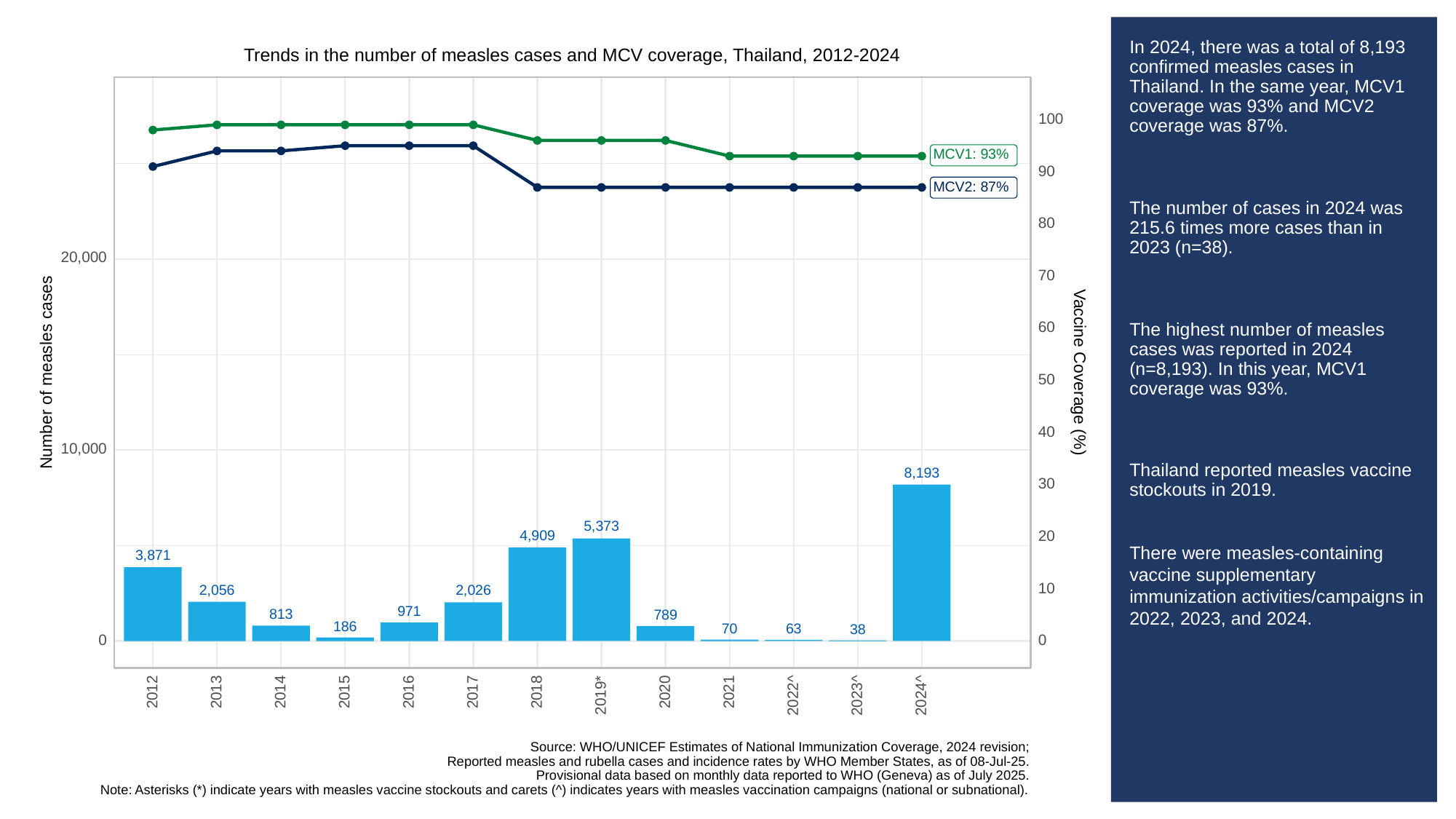

# In 2024, there was a total of 8,193 confirmed measles cases in Thailand. In the same year, MCV1 coverage was 93% and MCV2 coverage was 87%.

The number of cases in 2024 was 215.6 times more cases than in 2023 (n=38).

The highest number of measles cases was reported in 2024 (n=8,193). In this year, MCV1 coverage was 93%.

Thailand reported measles vaccine stockouts in 2019.

There were measles-containing vaccine supplementary immunization activities/campaigns in 2022, 2023, and 2024.

Trends in the number of measles cases and MCV coverage, Thailand, 2012-2024

100

MCV1: 93%

90

MCV2: 87%

80
20,000

70
60

Vaccine Coverage (%)
Number of measles cases
50
40
10,000

8,193
30

5,373
4,909
20

3,871

10
2,056
2,026

971
813
789
186

70
63
38

0
0

2013
2012
2014
2015
2016
2017
2018
2020
2021
2019*
2023^
2022^
2024^
Source: WHO/UNICEF Estimates of National Immunization Coverage, 2024 revision;
Reported measles and rubella cases and incidence rates by WHO Member States, as of 08-Jul-25.
Provisional data based on monthly data reported to WHO (Geneva) as of July 2025.
Note: Asterisks (*) indicate years with measles vaccine stockouts and carets (^) indicates years with measles vaccination campaigns (national or subnational).